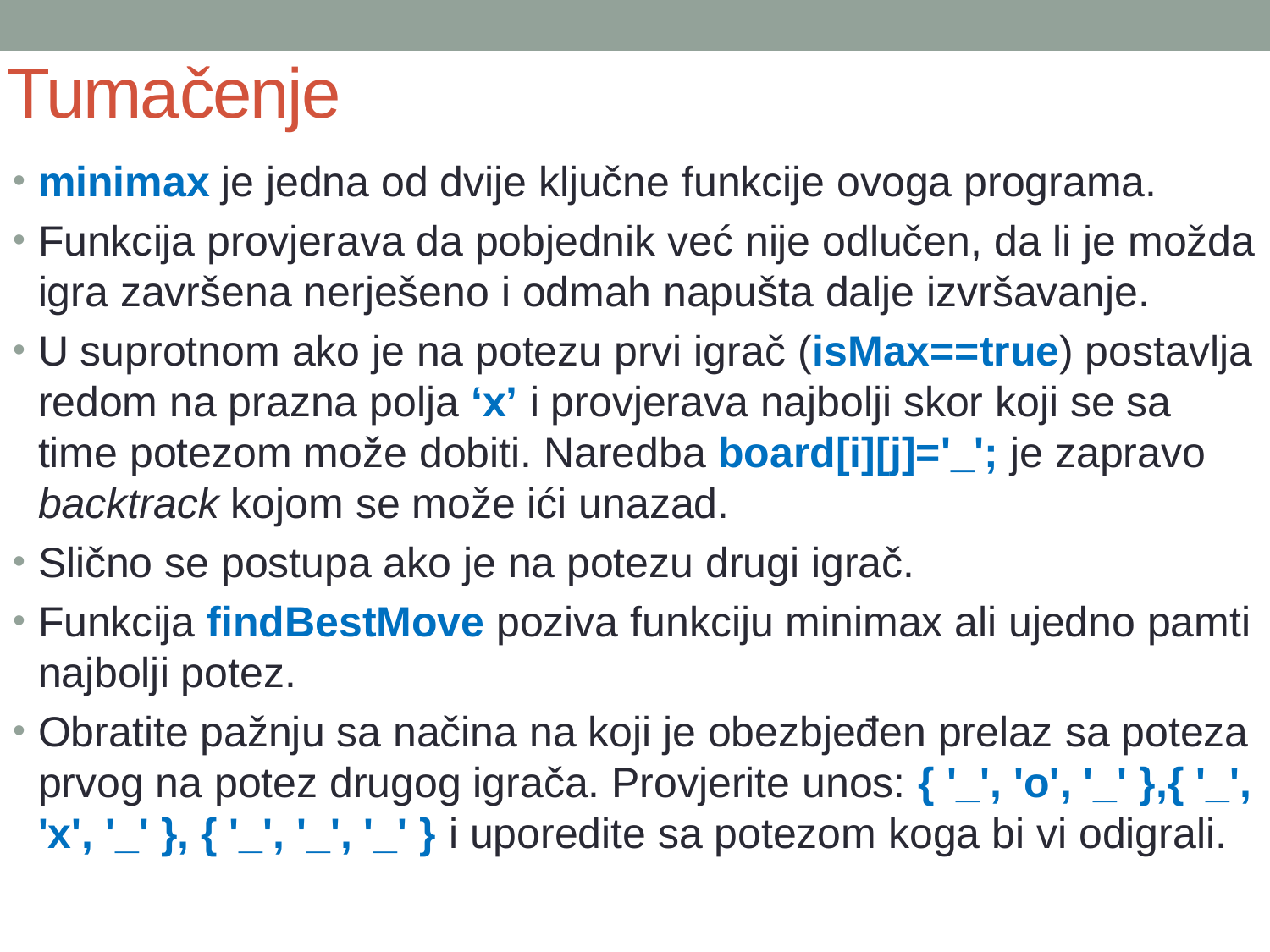

# Tumačenje
minimax je jedna od dvije ključne funkcije ovoga programa.
Funkcija provjerava da pobjednik već nije odlučen, da li je možda igra završena nerješeno i odmah napušta dalje izvršavanje.
U suprotnom ako je na potezu prvi igrač (isMax==true) postavlja redom na prazna polja ‘x’ i provjerava najbolji skor koji se sa time potezom može dobiti. Naredba board[i][j]='_'; je zapravo backtrack kojom se može ići unazad.
Slično se postupa ako je na potezu drugi igrač.
Funkcija findBestMove poziva funkciju minimax ali ujedno pamti najbolji potez.
Obratite pažnju sa načina na koji je obezbjeđen prelaz sa poteza prvog na potez drugog igrača. Provjerite unos: { '_', 'o', '_' },{ '_', 'x', '_' }, { '_', '_', '_' } i uporedite sa potezom koga bi vi odigrali.